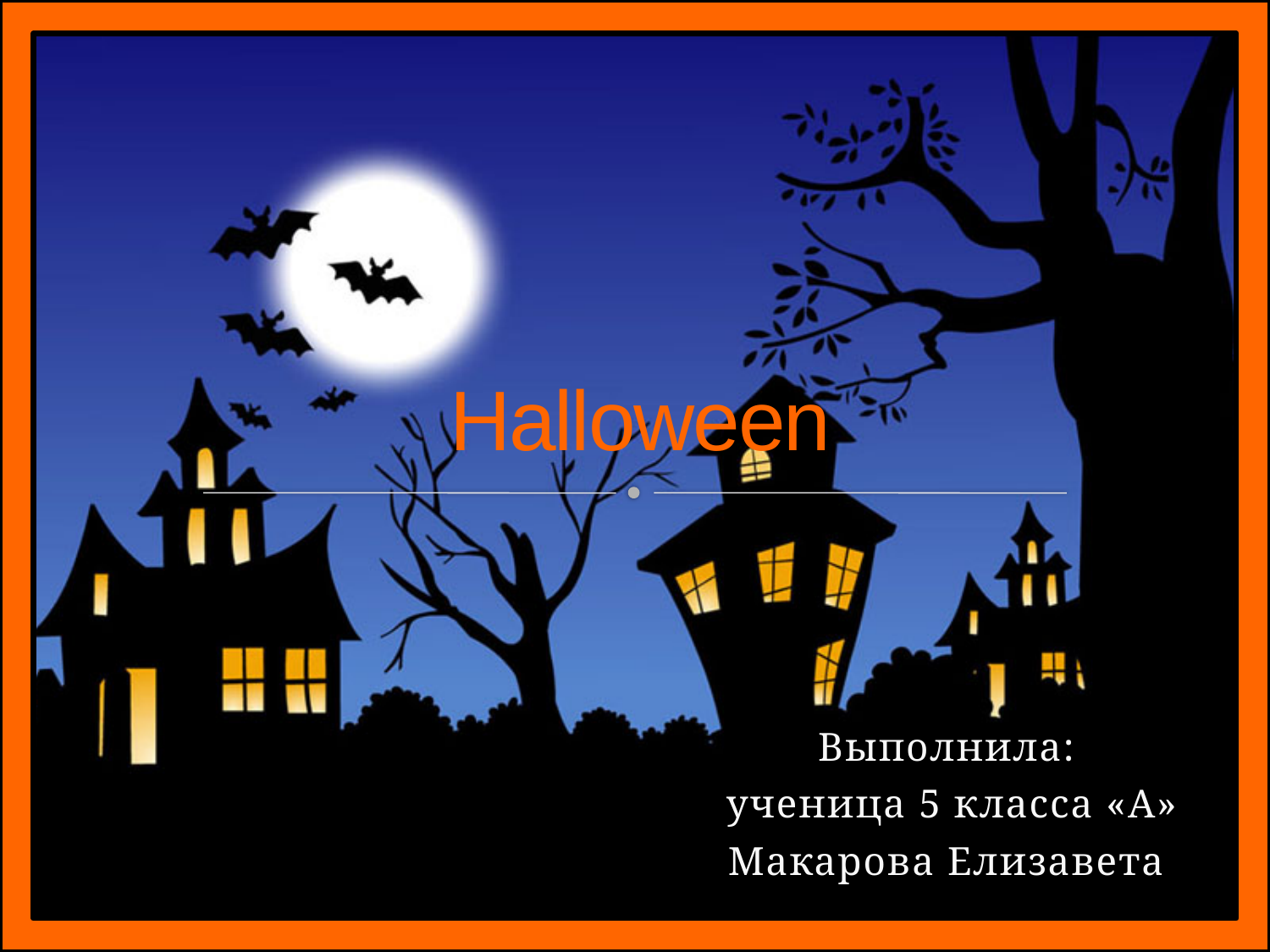

# Halloween
Выполнила:
 ученица 5 класса «А»
Макарова Елизавета